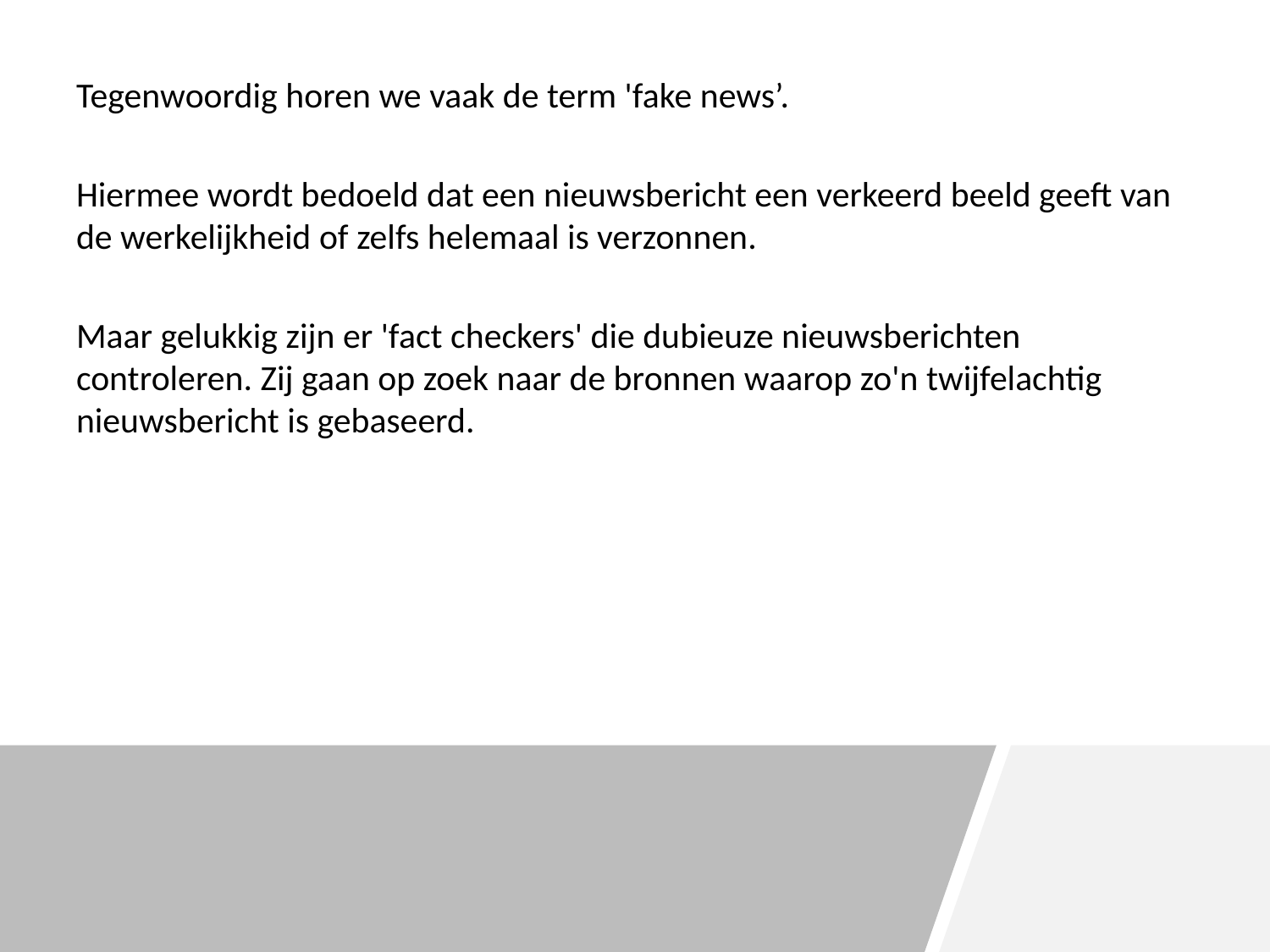

Tegenwoordig horen we vaak de term 'fake news’.

Hiermee wordt bedoeld dat een nieuwsbericht een verkeerd beeld geeft van de werkelijkheid of zelfs helemaal is verzonnen.

Maar gelukkig zijn er 'fact checkers' die dubieuze nieuwsberichten controleren. Zij gaan op zoek naar de bronnen waarop zo'n twijfelachtig nieuwsbericht is gebaseerd.